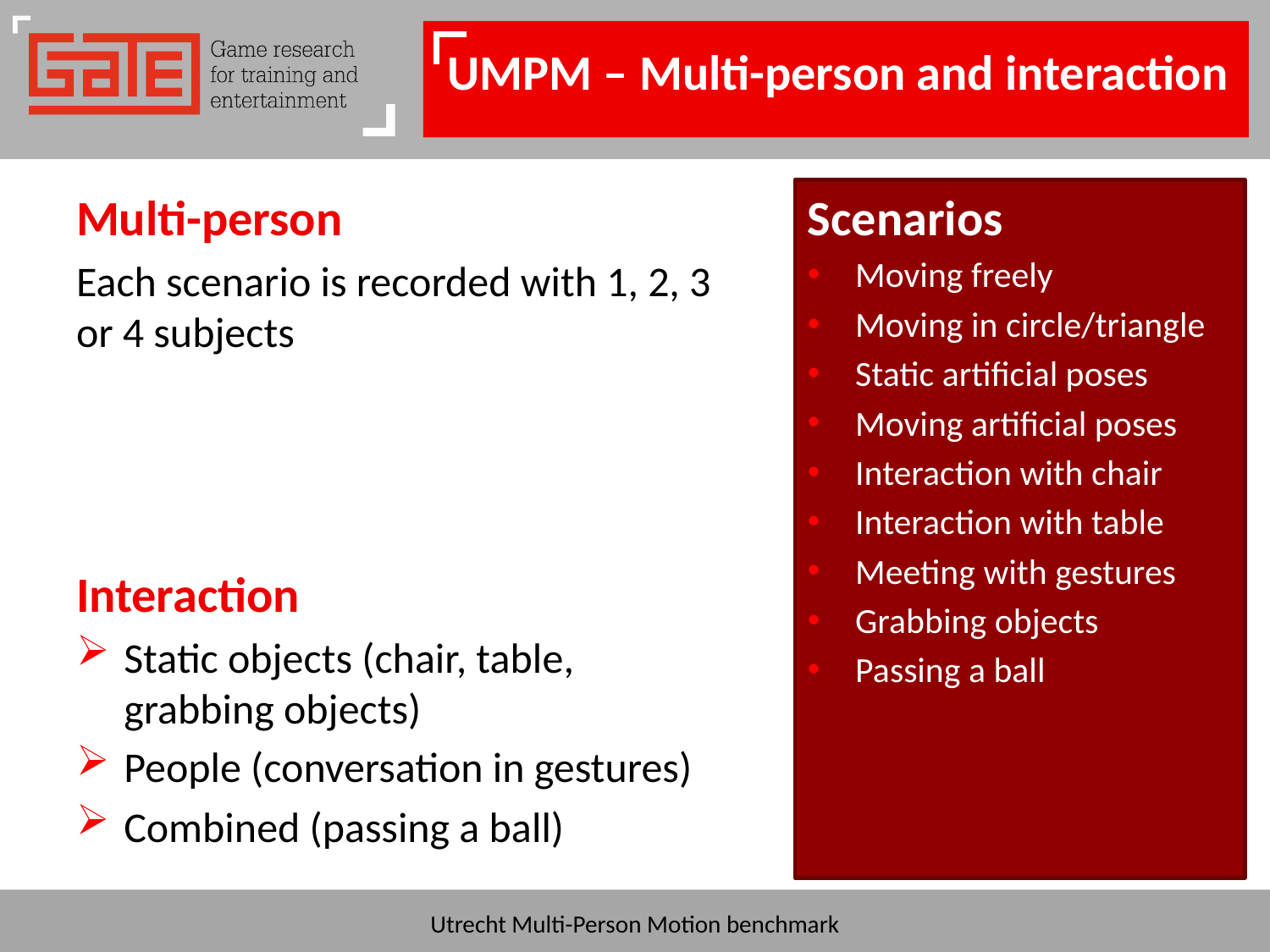

# UMPM – Multi-person and interaction
Multi-person
Each scenario is recorded with 1, 2, 3 or 4 subjects

Interaction
Static objects (chair, table, grabbing objects)
People (conversation in gestures)
Combined (passing a ball)

Scenarios
Moving freely
Moving in circle/triangle
Static artificial poses
Moving artificial poses
Interaction with chair
Interaction with table
Meeting with gestures
Grabbing objects
Passing a ball
Utrecht Multi-Person Motion benchmark